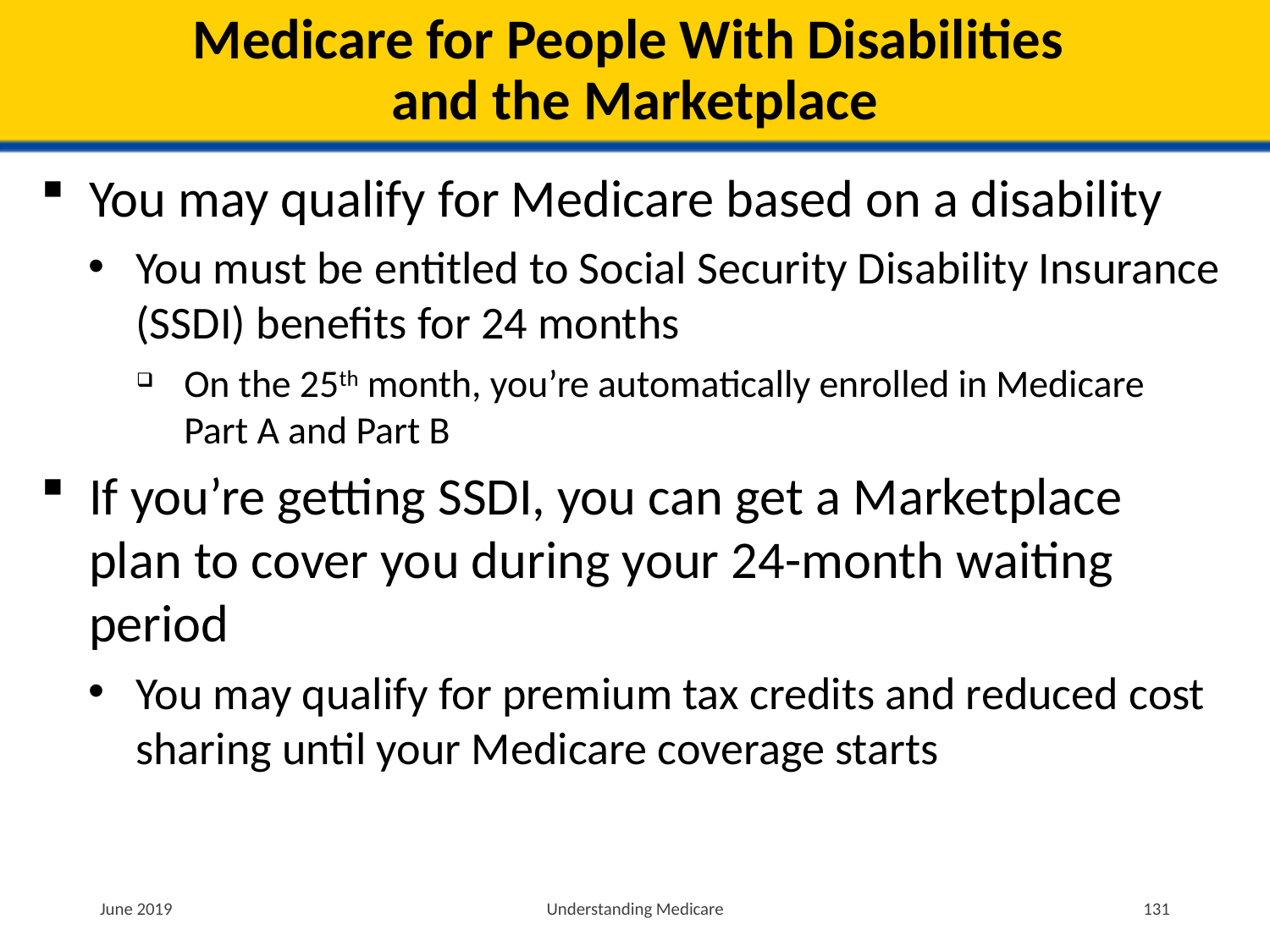

# Medicare for People With Disabilities and the Marketplace
You may qualify for Medicare based on a disability
You must be entitled to Social Security Disability Insurance (SSDI) benefits for 24 months
On the 25th month, you’re automatically enrolled in Medicare Part A and Part B
If you’re getting SSDI, you can get a Marketplace plan to cover you during your 24-month waiting period
You may qualify for premium tax credits and reduced cost sharing until your Medicare coverage starts
June 2019
Understanding Medicare
131